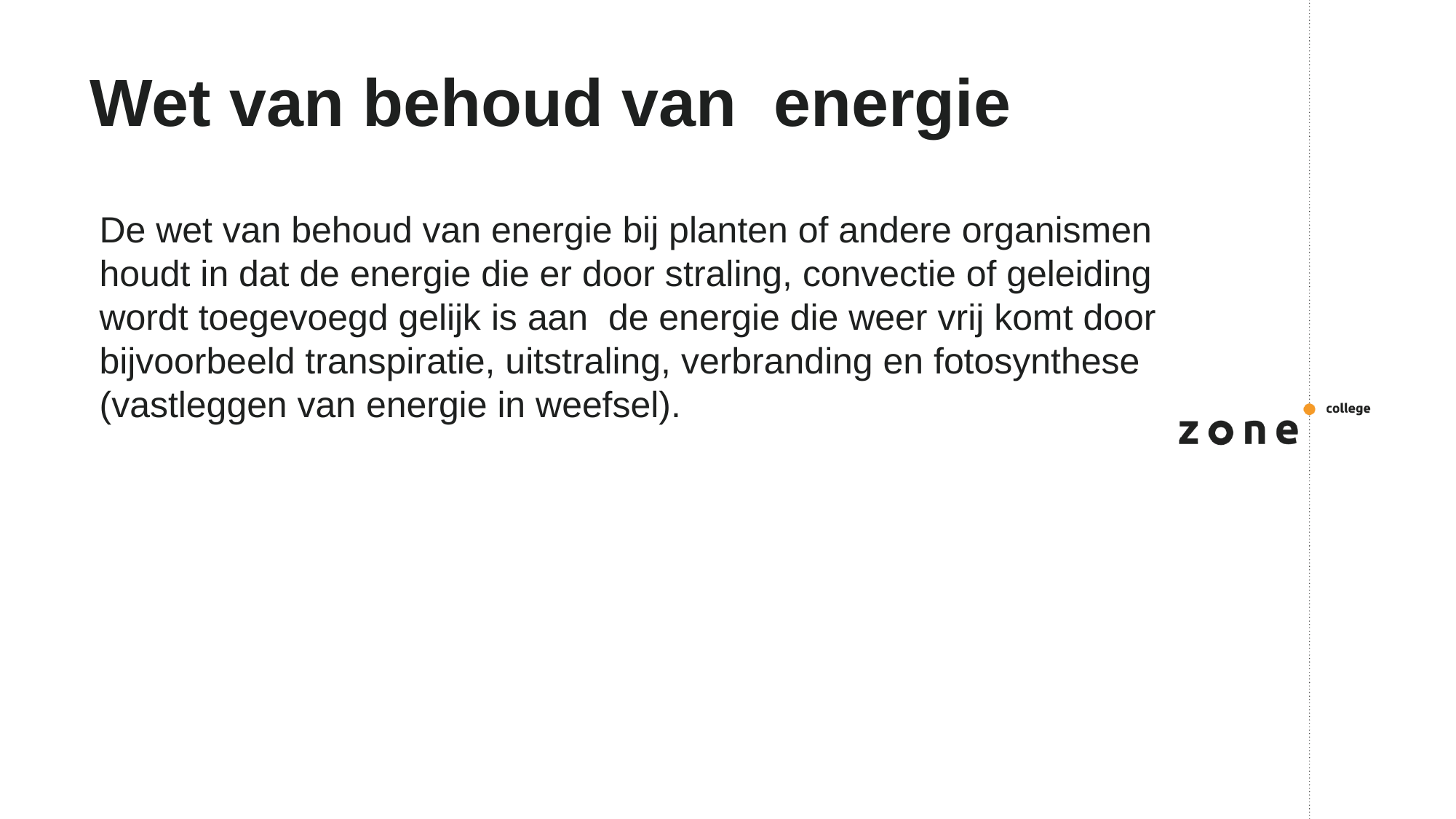

# Wet van behoud van  energie
De wet van behoud van energie bij planten of andere organismen houdt in dat de energie die er door straling, convectie of geleiding wordt toegevoegd gelijk is aan  de energie die weer vrij komt door bijvoorbeeld transpiratie, uitstraling, verbranding en fotosynthese (vastleggen van energie in weefsel).